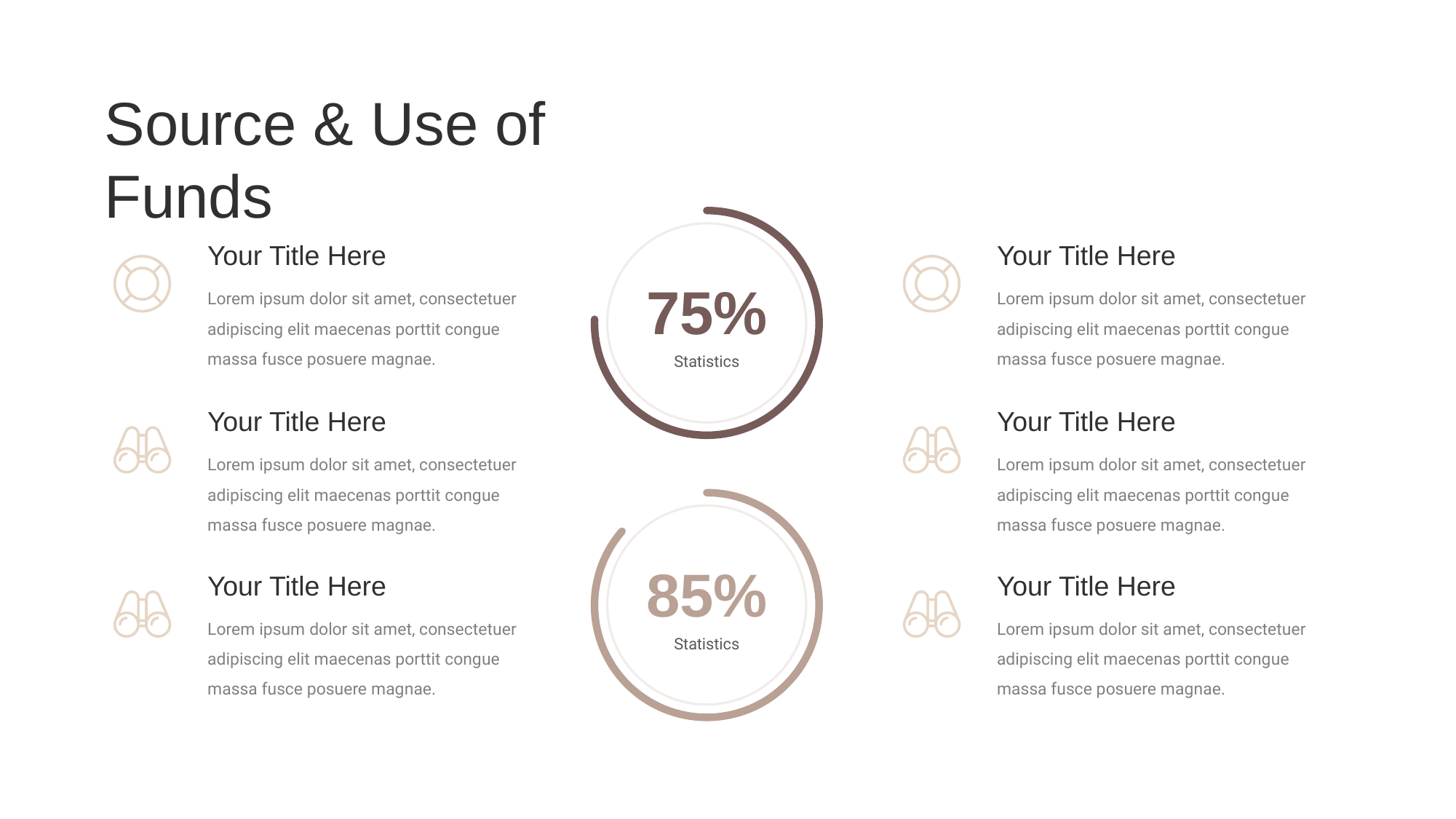

Source & Use of Funds

75%
Statistics

85%
Statistics
Your Title Here
Lorem ipsum dolor sit amet, consectetuer adipiscing elit maecenas porttit congue massa fusce posuere magnae.

Your Title Here
Lorem ipsum dolor sit amet, consectetuer adipiscing elit maecenas porttit congue massa fusce posuere magnae.

Your Title Here
Lorem ipsum dolor sit amet, consectetuer adipiscing elit maecenas porttit congue massa fusce posuere magnae.

Your Title Here
Lorem ipsum dolor sit amet, consectetuer adipiscing elit maecenas porttit congue massa fusce posuere magnae.

Your Title Here
Lorem ipsum dolor sit amet, consectetuer adipiscing elit maecenas porttit congue massa fusce posuere magnae.

Your Title Here
Lorem ipsum dolor sit amet, consectetuer adipiscing elit maecenas porttit congue massa fusce posuere magnae.